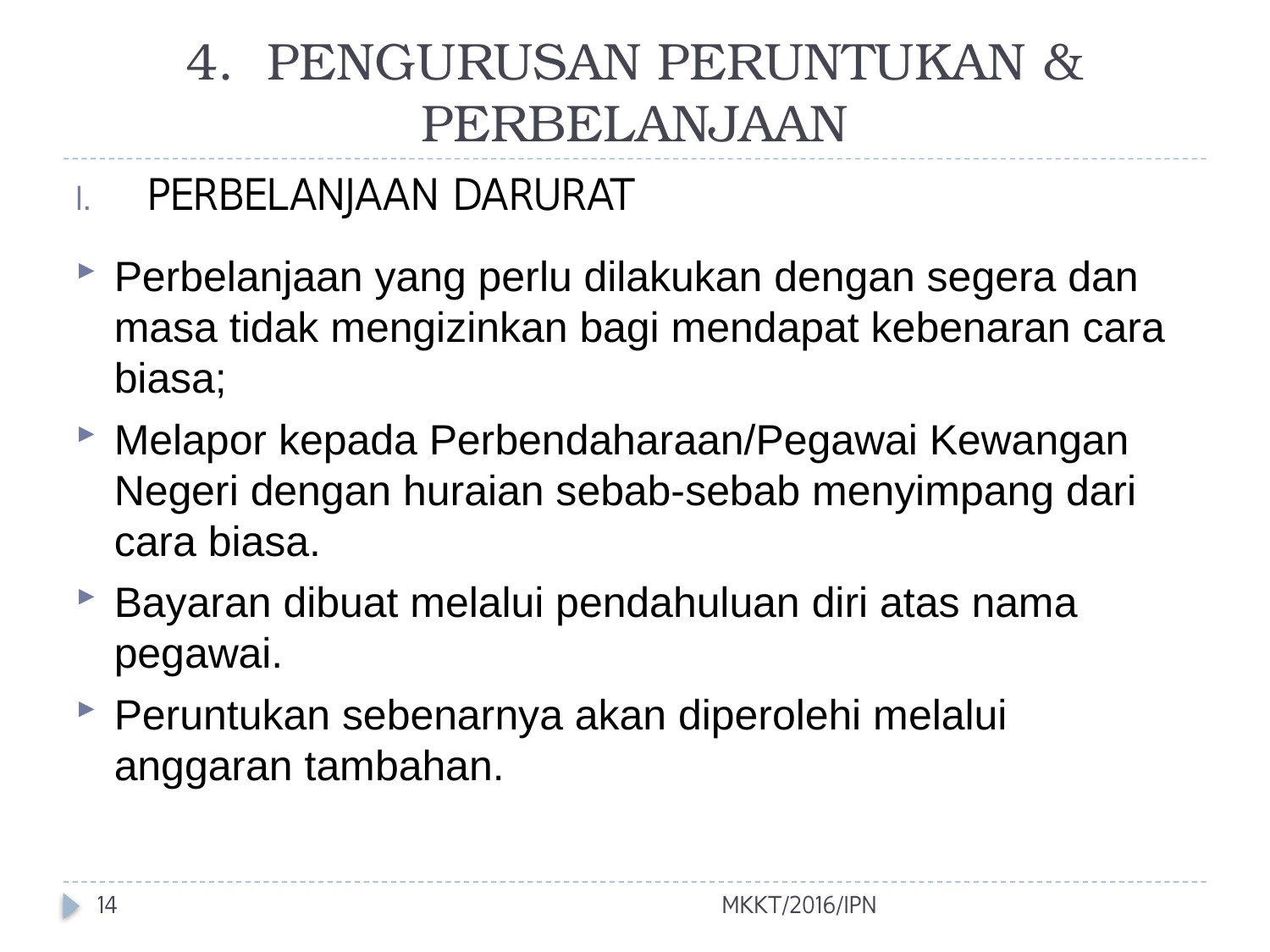

# 4.  PENGURUSAN PERUNTUKAN & PERBELANJAAN
PERBELANJAAN DARURAT
Perbelanjaan yang perlu dilakukan dengan segera dan masa tidak mengizinkan bagi mendapat kebenaran cara biasa;
Melapor kepada Perbendaharaan/Pegawai Kewangan Negeri dengan huraian sebab-sebab menyimpang dari cara biasa.
Bayaran dibuat melalui pendahuluan diri atas nama pegawai.
Peruntukan sebenarnya akan diperolehi melalui anggaran tambahan.
14
MKKT/2016/IPN